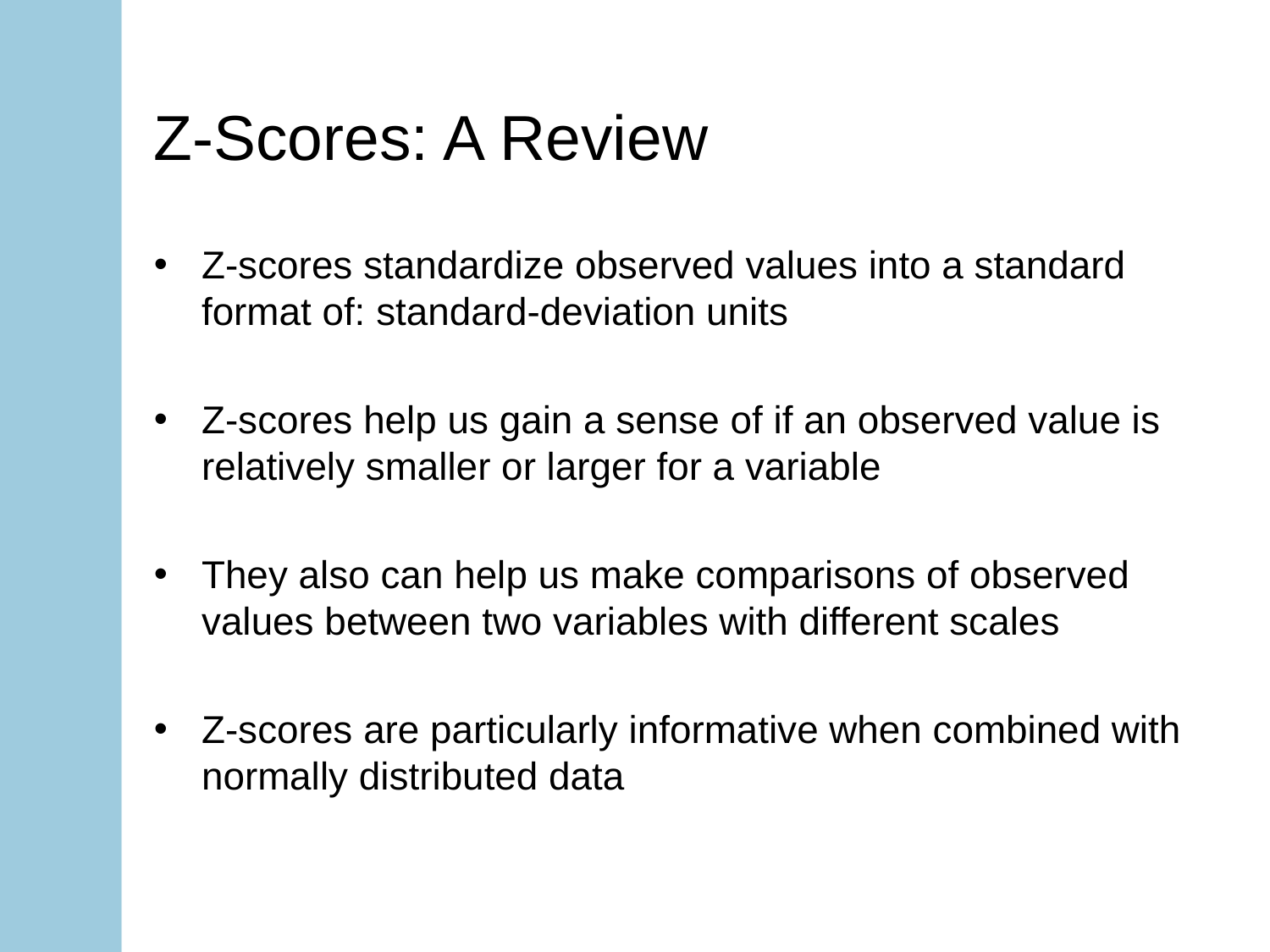

# Z-Scores: A Review
Z-scores standardize observed values into a standard format of: standard-deviation units

Z-scores help us gain a sense of if an observed value is relatively smaller or larger for a variable

They also can help us make comparisons of observed values between two variables with different scales

Z-scores are particularly informative when combined with normally distributed data